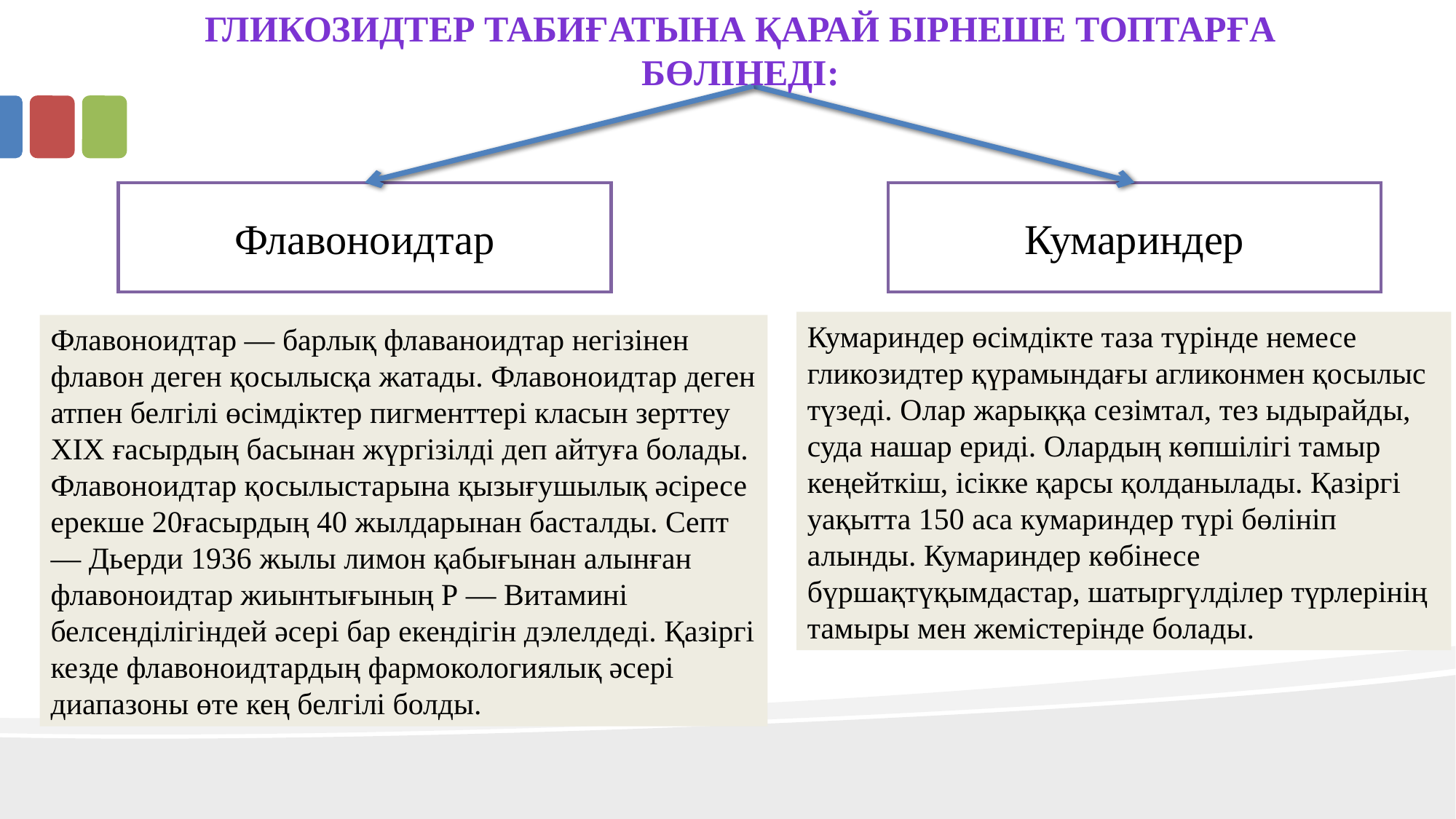

Гликозидтер табиғатына қарай бірнеше топтарға бөлінеді:
Флавоноидтар
Кумариндер
Кумариндер өсімдікте таза түрінде немесе гликозидтер қүрамындағы агликонмен қосылыс түзеді. Олар жарыққа сезімтал, тез ыдырайды, суда нашар ериді. Олардың көпшілігі тамыр кеңейткіш, ісікке қарсы қолданылады. Қазіргі уақытта 150 аса кумариндер түрі бөлініп алынды. Кумариндер көбінесе бүршақтүқымдастар, шатыргүлділер түрлерінің тамыры мен жемістерінде болады.
Флавоноидтар — барлық флаваноидтар негізінен флавон деген қосылысқа жатады. Флавоноидтар деген атпен белгілі өсімдіктер пигменттері класын зерттеу XIX ғасырдың басынан жүргізілді деп айтуға болады. Флавоноидтар қосылыстарына қызығушылық әсіресе ерекше 20ғасырдың 40 жылдарынан басталды. Септ — Дьерди 1936 жылы лимон қабығынан алынған флавоноидтар жиынтығының Р — Витамині белсенділігіндей әсері бар екендігін дэлелдеді. Қазіргі кезде флавоноидтардың фармокологиялық әсері диапазоны өте кең белгілі болды.